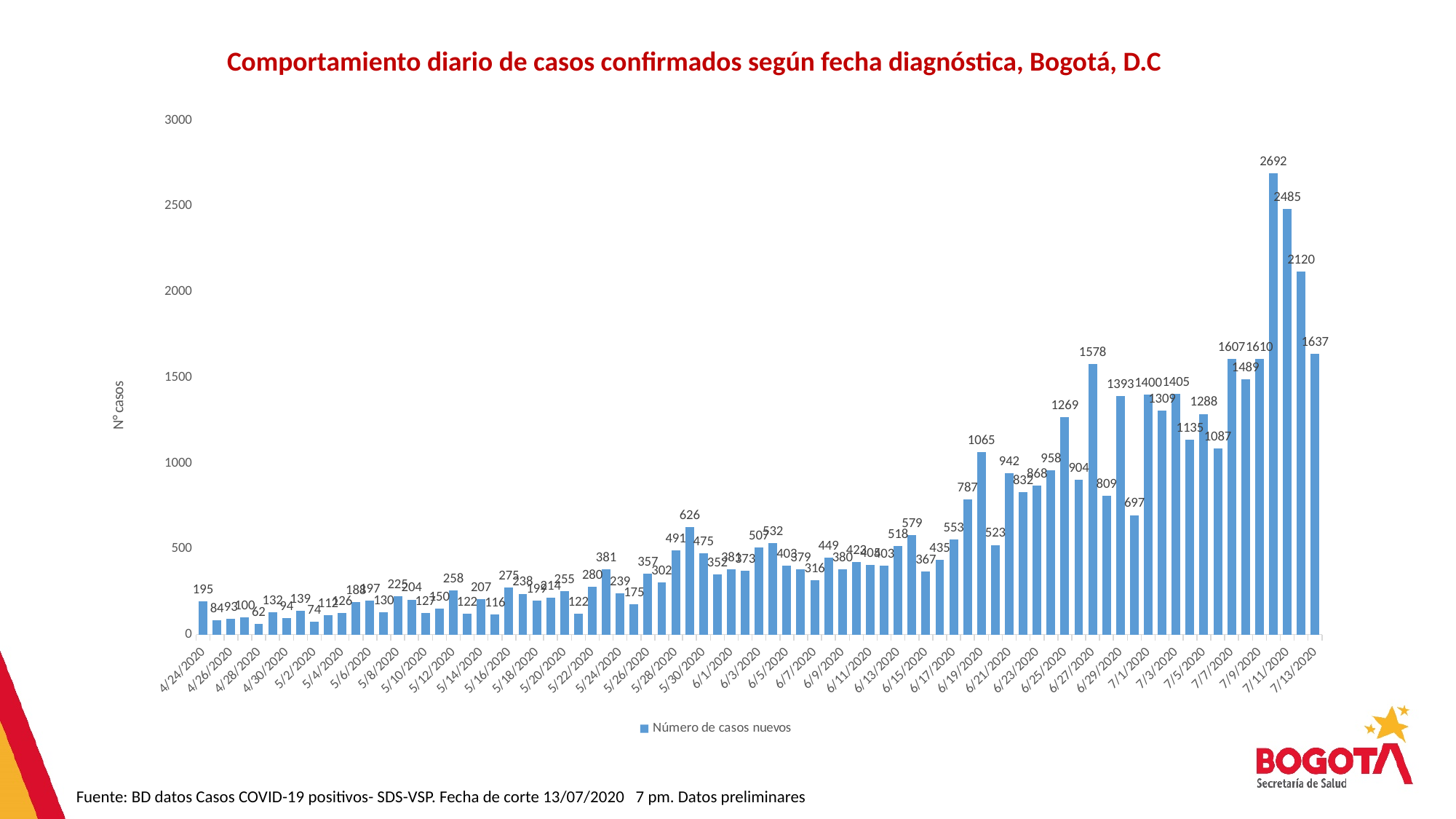

Comportamiento diario de casos confirmados según fecha diagnóstica, Bogotá, D.C

### Chart

| Category | Número de casos nuevos  |
|---|---|
| 43945 | 195.0 |
| 43946 | 84.0 |
| 43947 | 93.0 |
| 43948 | 100.0 |
| 43949 | 62.0 |
| 43950 | 132.0 |
| 43951 | 94.0 |
| 43952 | 139.0 |
| 43953 | 74.0 |
| 43954 | 112.0 |
| 43955 | 126.0 |
| 43956 | 188.0 |
| 43957 | 197.0 |
| 43958 | 130.0 |
| 43959 | 225.0 |
| 43960 | 204.0 |
| 43961 | 127.0 |
| 43962 | 150.0 |
| 43963 | 258.0 |
| 43964 | 122.0 |
| 43965 | 207.0 |
| 43966 | 116.0 |
| 43967 | 275.0 |
| 43968 | 238.0 |
| 43969 | 199.0 |
| 43970 | 214.0 |
| 43971 | 255.0 |
| 43972 | 122.0 |
| 43973 | 280.0 |
| 43974 | 381.0 |
| 43975 | 239.0 |
| 43976 | 175.0 |
| 43977 | 357.0 |
| 43978 | 302.0 |
| 43979 | 491.0 |
| 43980 | 626.0 |
| 43981 | 475.0 |
| 43982 | 352.0 |
| 43983 | 381.0 |
| 43984 | 373.0 |
| 43985 | 507.0 |
| 43986 | 532.0 |
| 43987 | 403.0 |
| 43988 | 379.0 |
| 43989 | 316.0 |
| 43990 | 449.0 |
| 43991 | 380.0 |
| 43992 | 423.0 |
| 43993 | 405.0 |
| 43994 | 403.0 |
| 43995 | 518.0 |
| 43996 | 579.0 |
| 43997 | 367.0 |
| 43998 | 435.0 |
| 43999 | 553.0 |
| 44000 | 787.0 |
| 44001 | 1065.0 |
| 44002 | 523.0 |
| 44003 | 942.0 |
| 44004 | 832.0 |
| 44005 | 868.0 |
| 44006 | 958.0 |
| 44007 | 1269.0 |
| 44008 | 904.0 |
| 44009 | 1578.0 |
| 44010 | 809.0 |
| 44011 | 1393.0 |
| 44012 | 697.0 |
| 44013 | 1400.0 |
| 44014 | 1309.0 |
| 44015 | 1405.0 |
| 44016 | 1135.0 |
| 44017 | 1288.0 |
| 44018 | 1087.0 |
| 44019 | 1607.0 |
| 44020 | 1489.0 |
| 44021 | 1610.0 |
| 44022 | 2692.0 |
| 44023 | 2485.0 |
| 44024 | 2120.0 |
| 44025 | 1637.0 |
Fuente: BD datos Casos COVID-19 positivos- SDS-VSP. Fecha de corte 13/07/2020   7 pm. Datos preliminares